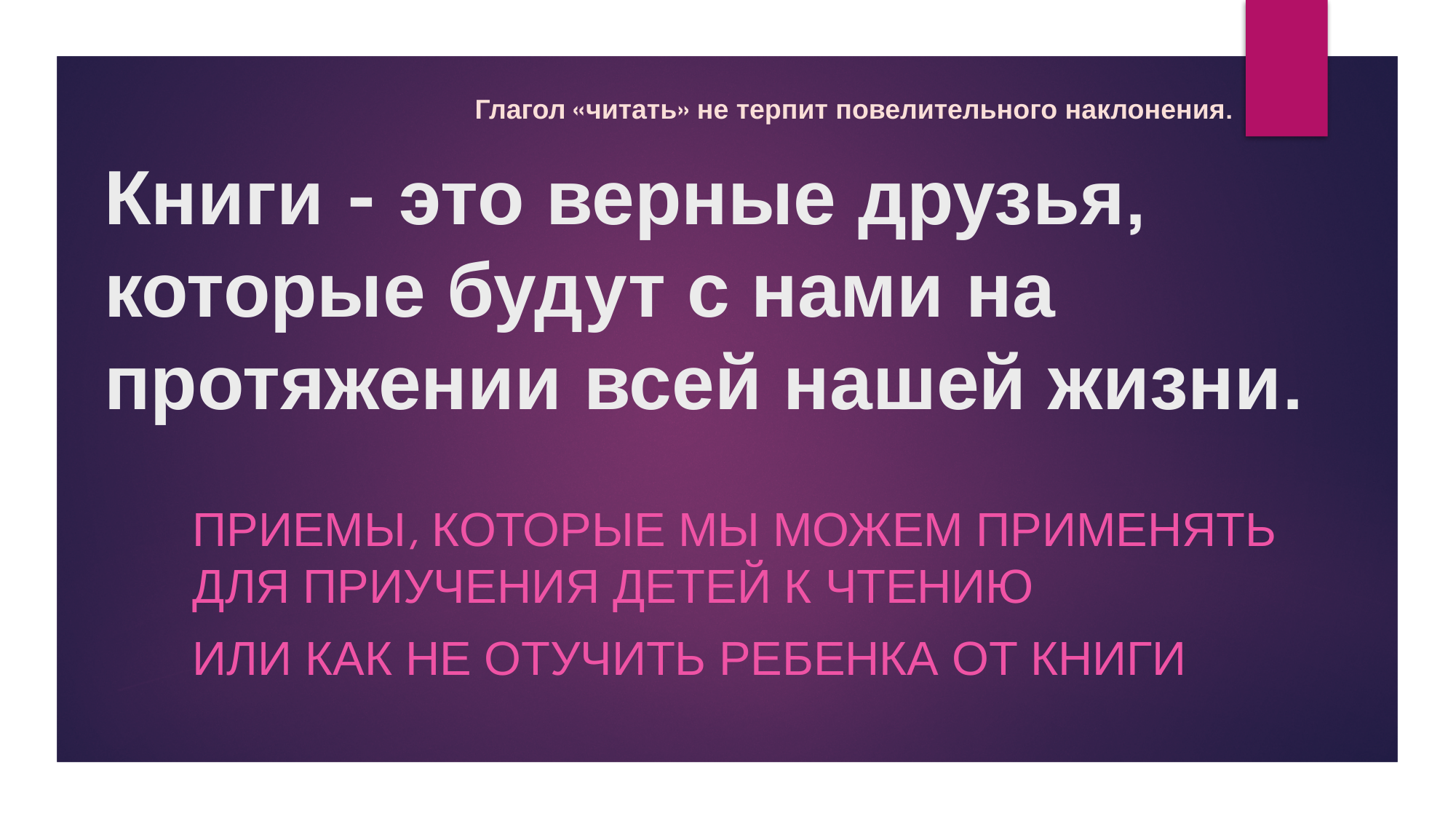

Глагол «читать» не терпит повелительного наклонения.

# Книги - это верные друзья, которые будут с нами на протяжении всей нашей жизни.
Приемы, которые мы можем применять для приучения детей к чтению
Или как не отучить ребенка от книги